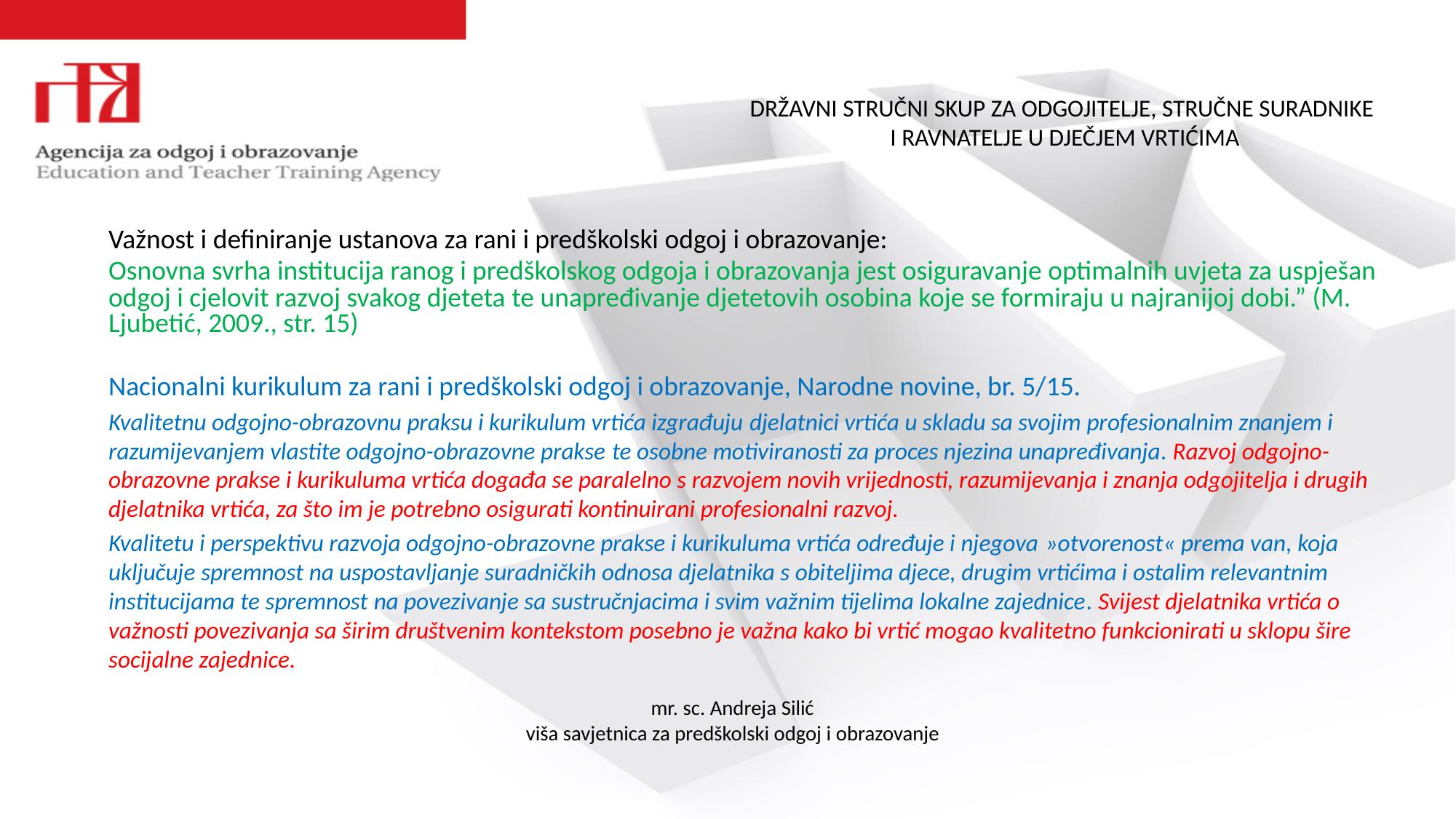

# DRŽAVNI STRUČNI SKUP ZA ODGOJITELJE, STRUČNE SURADNIKE I RAVNATELJE U DJEČJEM VRTIĆIMA
Važnost i definiranje ustanova za rani i predškolski odgoj i obrazovanje:
Osnovna svrha institucija ranog i predškolskog odgoja i obrazovanja jest osiguravanje optimalnih uvjeta za uspješan odgoj i cjelovit razvoj svakog djeteta te unapređivanje djetetovih osobina koje se formiraju u najranijoj dobi.” (M. Ljubetić, 2009., str. 15)

Nacionalni kurikulum za rani i predškolski odgoj i obrazovanje, Narodne novine, br. 5/15.
Kvalitetnu odgojno-obrazovnu praksu i kurikulum vrtića izgrađuju djelatnici vrtića u skladu sa svojim profesionalnim znanjem i razumijevanjem vlastite odgojno-obrazovne prakse te osobne motiviranosti za proces njezina unapređivanja. Razvoj odgojno-obrazovne prakse i kurikuluma vrtića događa se paralelno s razvojem novih vrijednosti, razumijevanja i znanja odgojitelja i drugih djelatnika vrtića, za što im je potrebno osigurati kontinuirani profesionalni razvoj.
Kvalitetu i perspektivu razvoja odgojno-obrazovne prakse i kurikuluma vrtića određuje i njegova »otvorenost« prema van, koja uključuje spremnost na uspostavljanje suradničkih odnosa djelatnika s obiteljima djece, drugim vrtićima i ostalim relevantnim institucijama te spremnost na povezivanje sa sustručnjacima i svim važnim tijelima lokalne zajednice. Svijest djelatnika vrtića o važnosti povezivanja sa širim društvenim kontekstom posebno je važna kako bi vrtić mogao kvalitetno funkcionirati u sklopu šire socijalne zajednice.
mr. sc. Andreja Silić
viša savjetnica za predškolski odgoj i obrazovanje